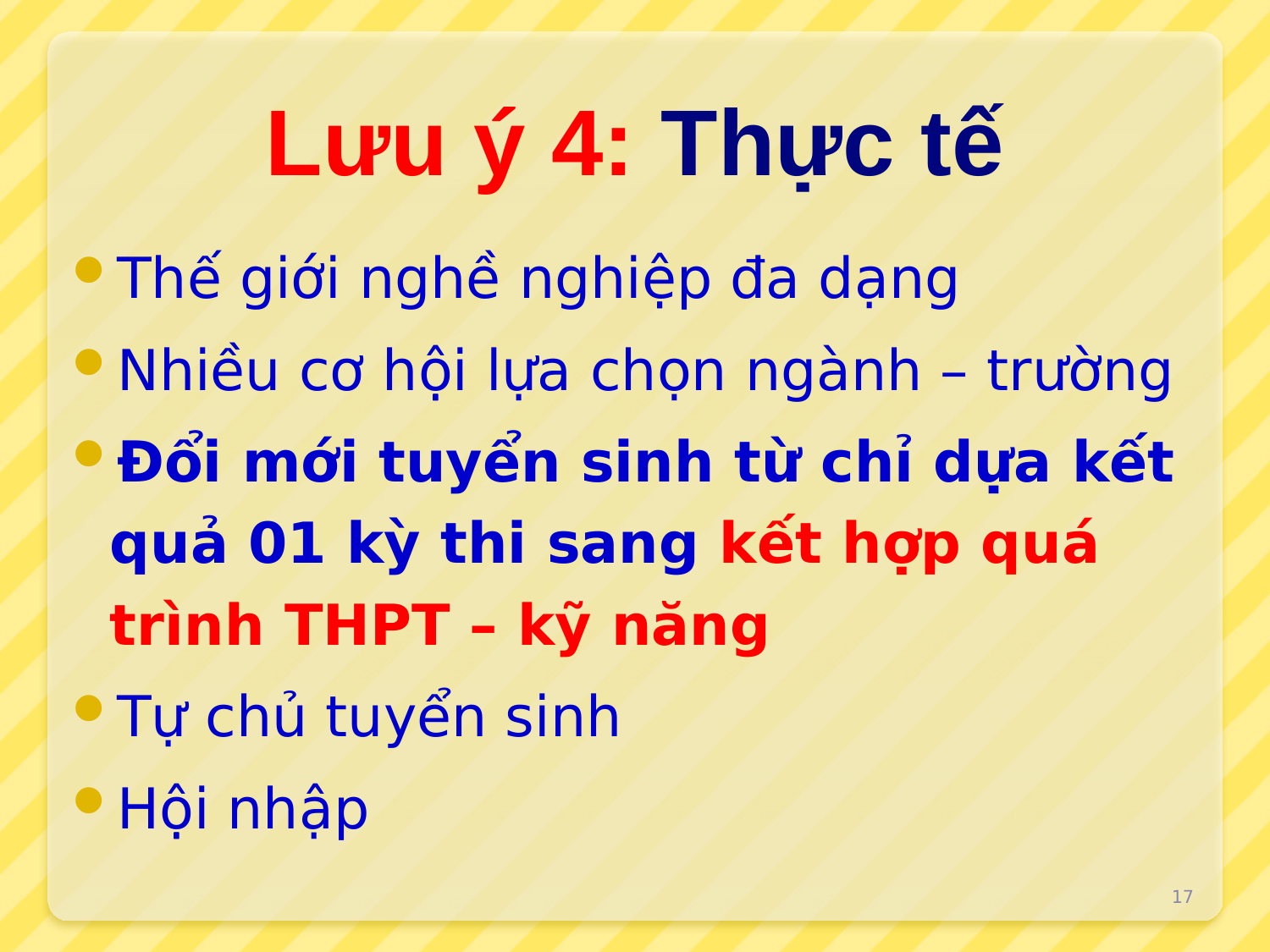

# Lưu ý 4: Thực tế
Thế giới nghề nghiệp đa dạng
Nhiều cơ hội lựa chọn ngành – trường
Đổi mới tuyển sinh từ chỉ dựa kết quả 01 kỳ thi sang kết hợp quá trình THPT – kỹ năng
Tự chủ tuyển sinh
Hội nhập

17